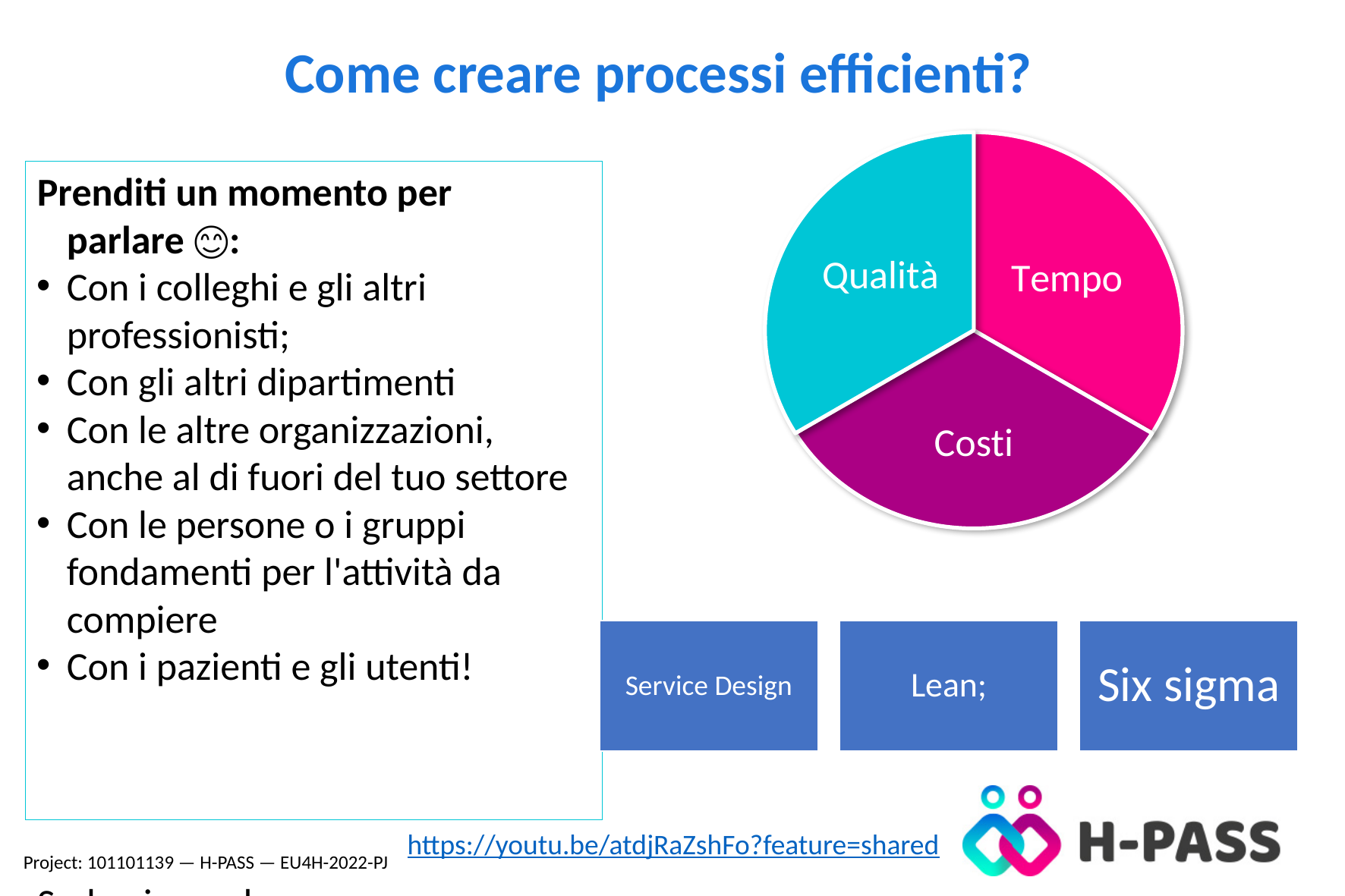

Come creare processi efficienti?

Qualità
Tempo
Costi
Prenditi un momento per parlare 😊:
Con i colleghi e gli altri professionisti;
Con gli altri dipartimenti
Con le altre organizzazioni, anche al di fuori del tuo settore
Con le persone o i gruppi fondamenti per l'attività da compiere
Con i pazienti e gli utenti!

Sedersi e parlare:
Colleghi diretti e interprofessionali Altri dipartimenti
Altre organizzazioni, anche intersettoriali
Individui/gruppi chiave
Pazienti e clienti!
Service Design
Lean;
Six sigma
https://youtu.be/atdjRaZshFo?feature=shared
Project: 101101139 — H-PASS — EU4H-2022-PJ